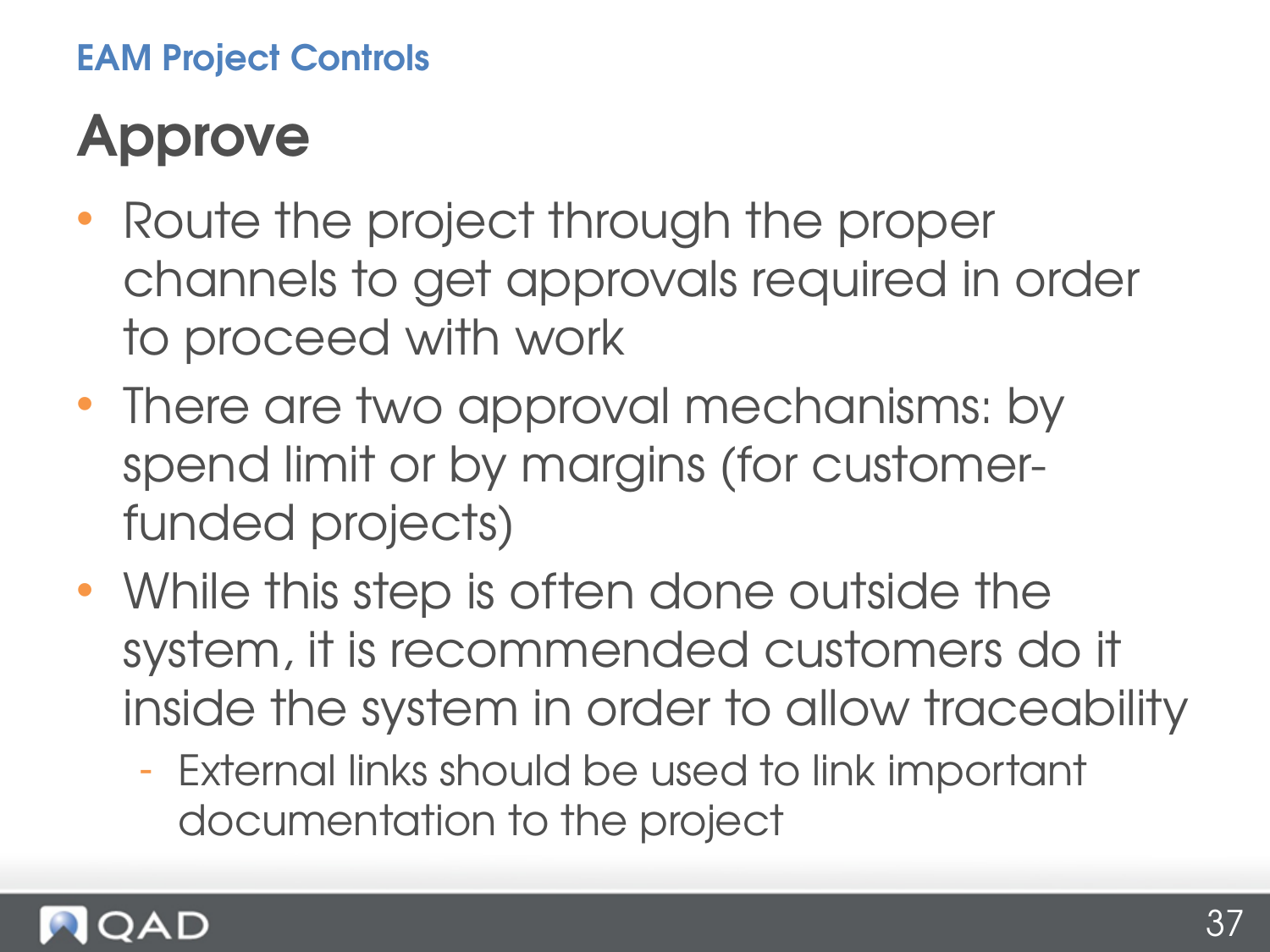

EAM Project Controls
# Approve
Route the project through the proper channels to get approvals required in order to proceed with work
There are two approval mechanisms: by spend limit or by margins (for customer-funded projects)
While this step is often done outside the system, it is recommended customers do it inside the system in order to allow traceability
External links should be used to link important documentation to the project
37